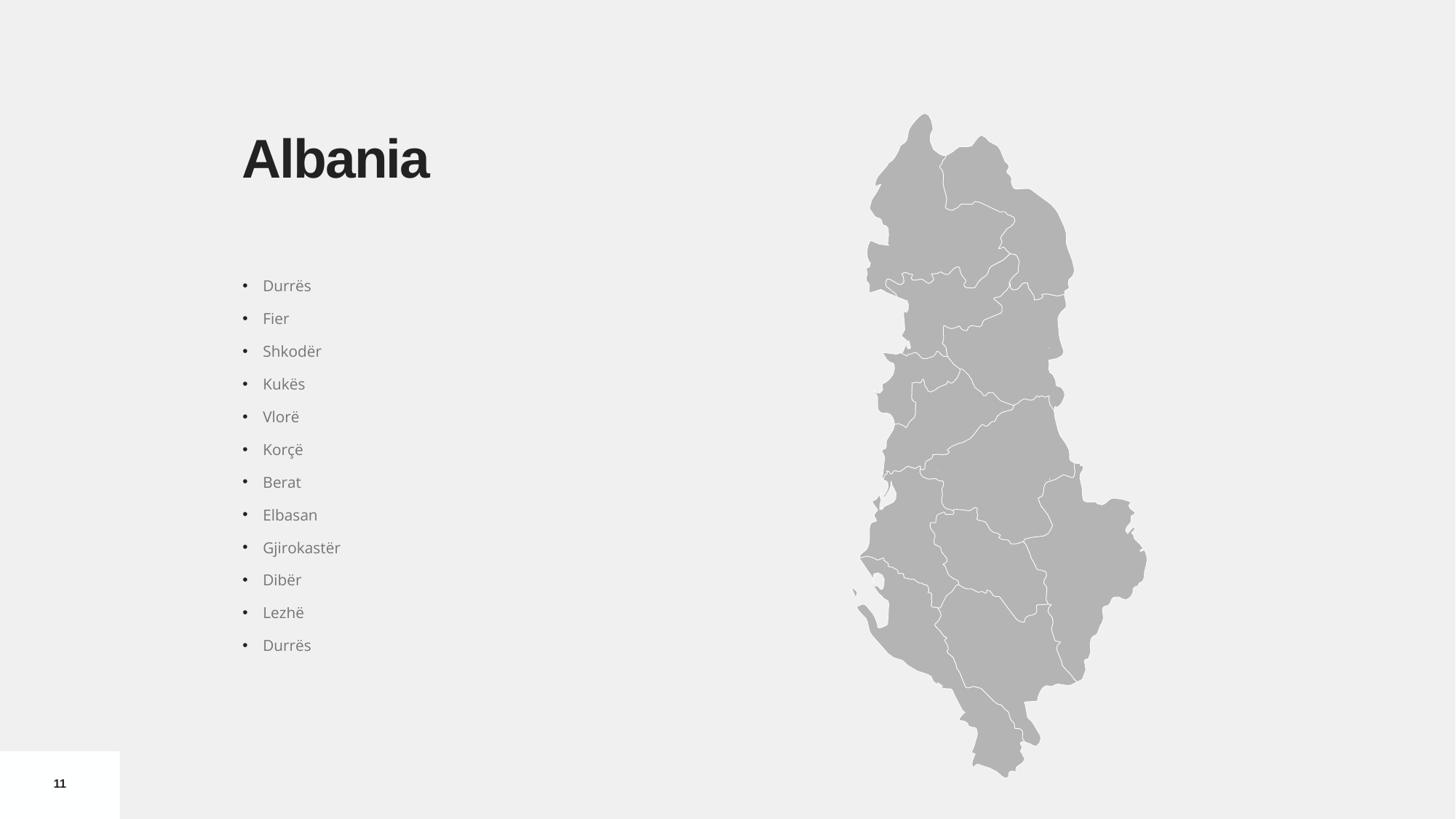

# Albania

Durrës
Fier
Shkodër
Kukës
Vlorë
Korçë
Berat
Elbasan
Gjirokastër
Dibër
Lezhë
Durrës